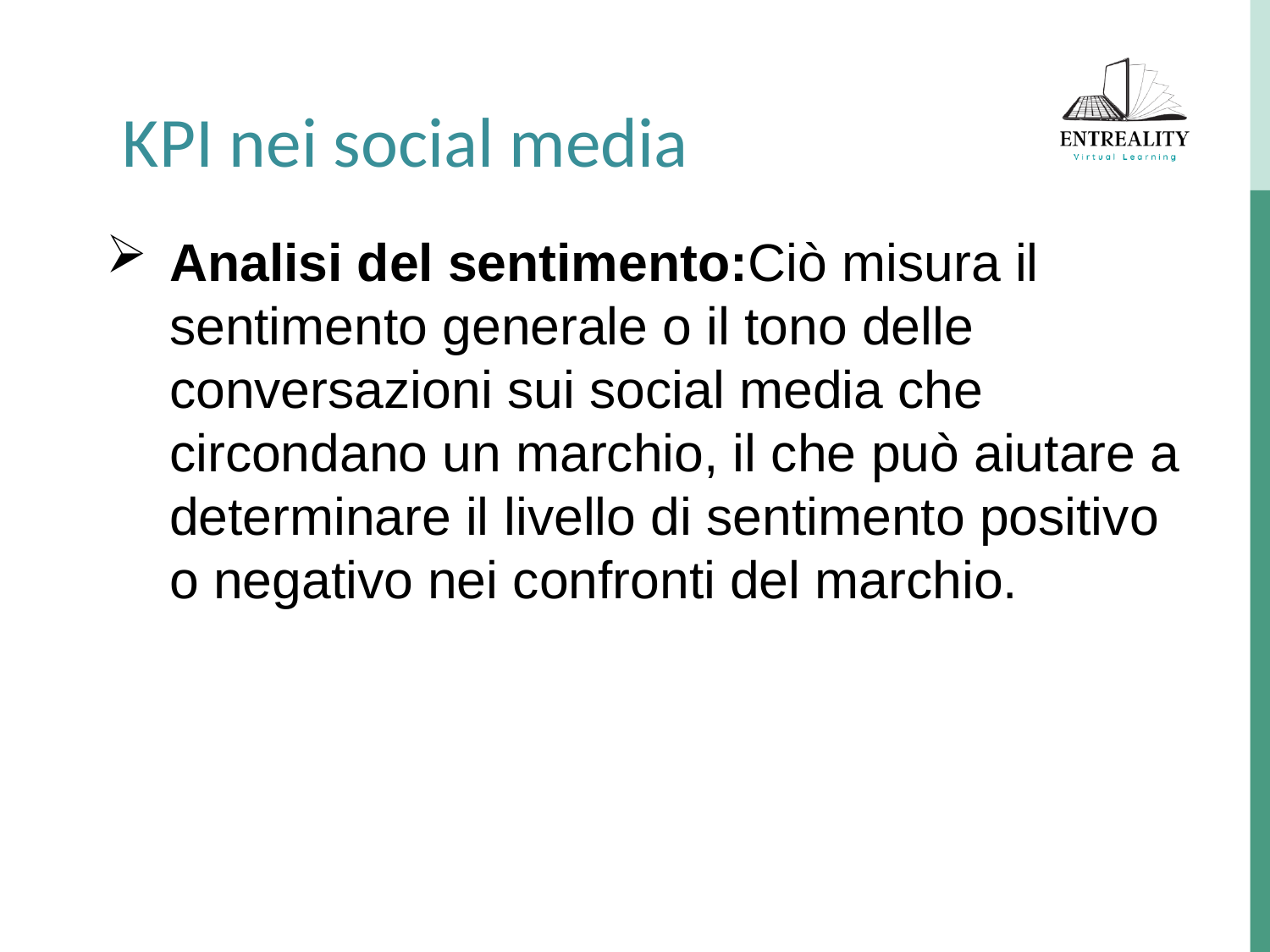

KPI nei social media
Analisi del sentimento:Ciò misura il sentimento generale o il tono delle conversazioni sui social media che circondano un marchio, il che può aiutare a determinare il livello di sentimento positivo o negativo nei confronti del marchio.